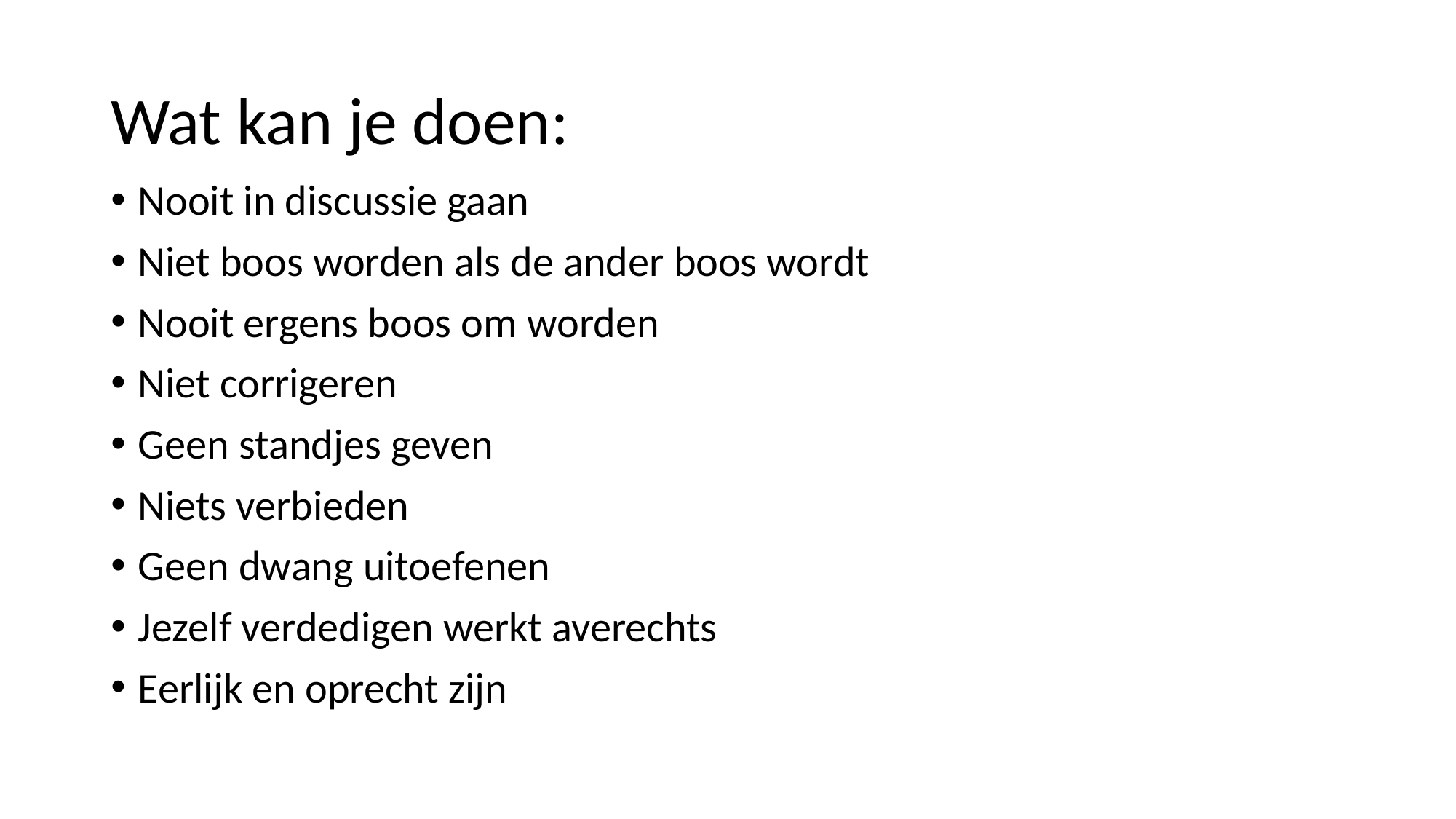

# Wat kan je doen:
Nooit in discussie gaan
Niet boos worden als de ander boos wordt
Nooit ergens boos om worden
Niet corrigeren
Geen standjes geven
Niets verbieden
Geen dwang uitoefenen
Jezelf verdedigen werkt averechts
Eerlijk en oprecht zijn